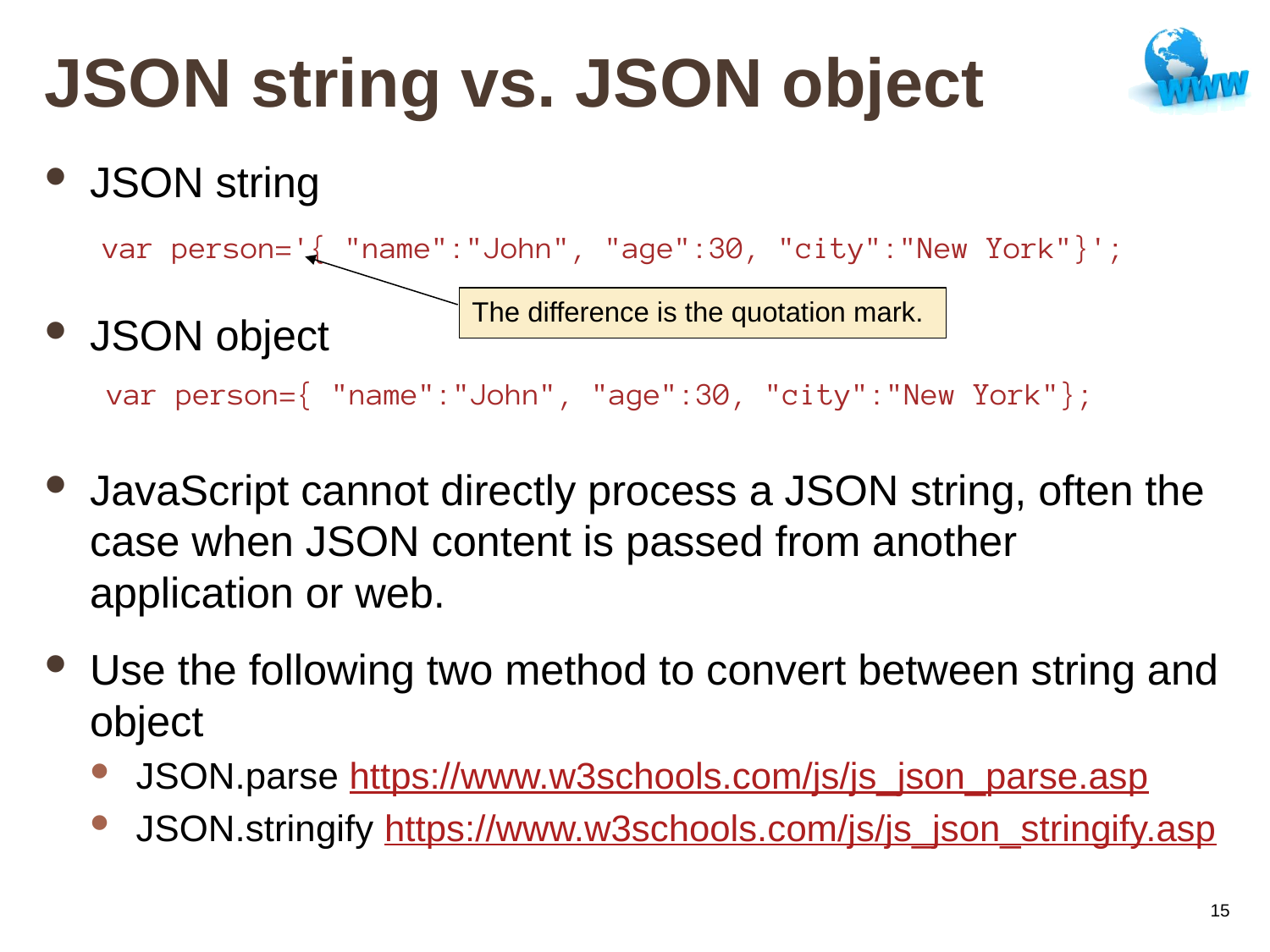

# JSON string vs. JSON object
JSON string

JSON object

JavaScript cannot directly process a JSON string, often the case when JSON content is passed from another application or web.
Use the following two method to convert between string and object
JSON.parse https://www.w3schools.com/js/js_json_parse.asp
JSON.stringify https://www.w3schools.com/js/js_json_stringify.asp

var person='{ "name":"John", "age":30, "city":"New York"}';
The difference is the quotation mark.
var person={ "name":"John", "age":30, "city":"New York"};
15